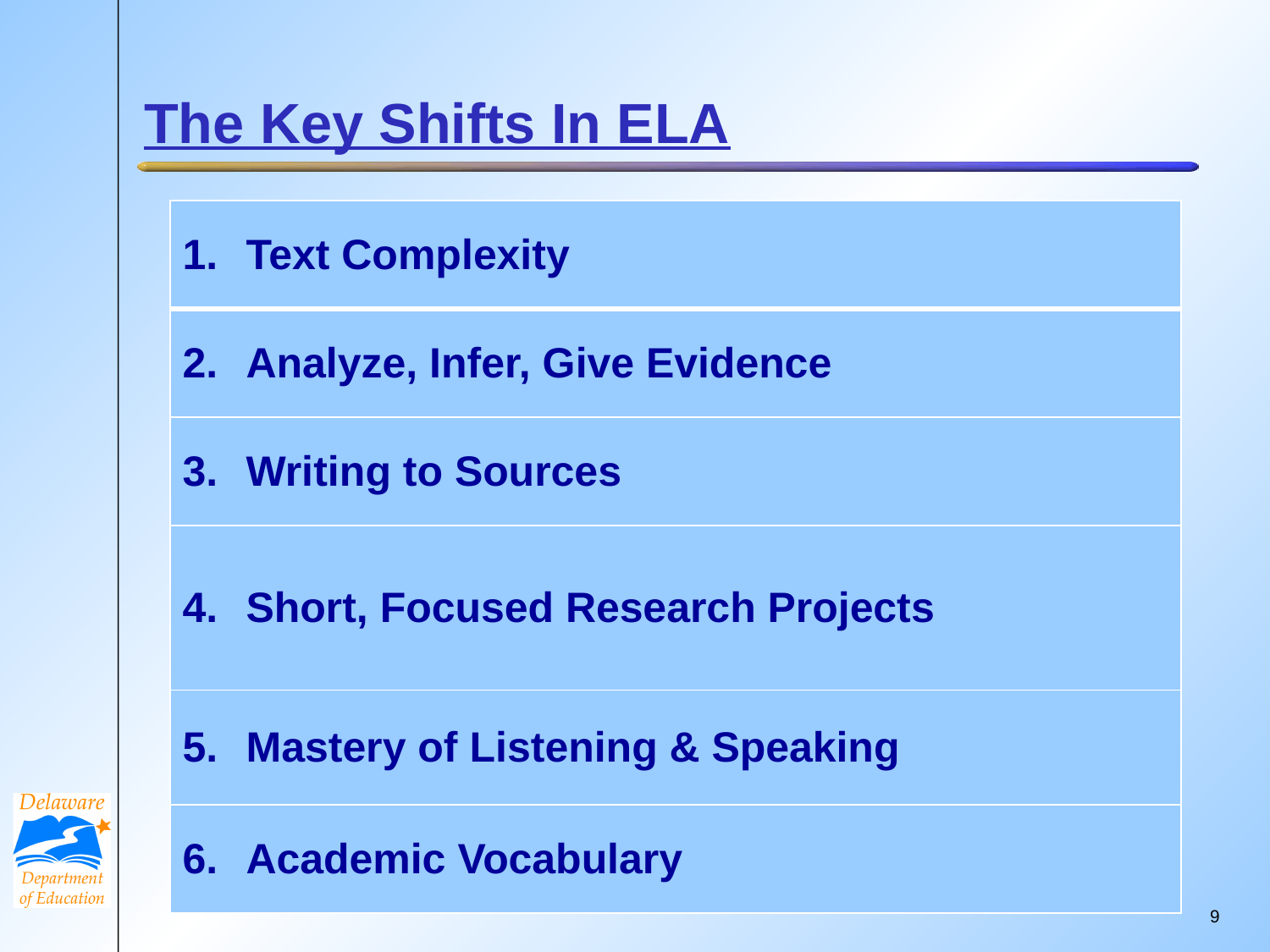

# The Key Shifts In ELA
| Text Complexity |
| --- |
| Analyze, Infer, Give Evidence |
| Writing to Sources |
| Short, Focused Research Projects |
| Mastery of Listening & Speaking |
| Academic Vocabulary |
9